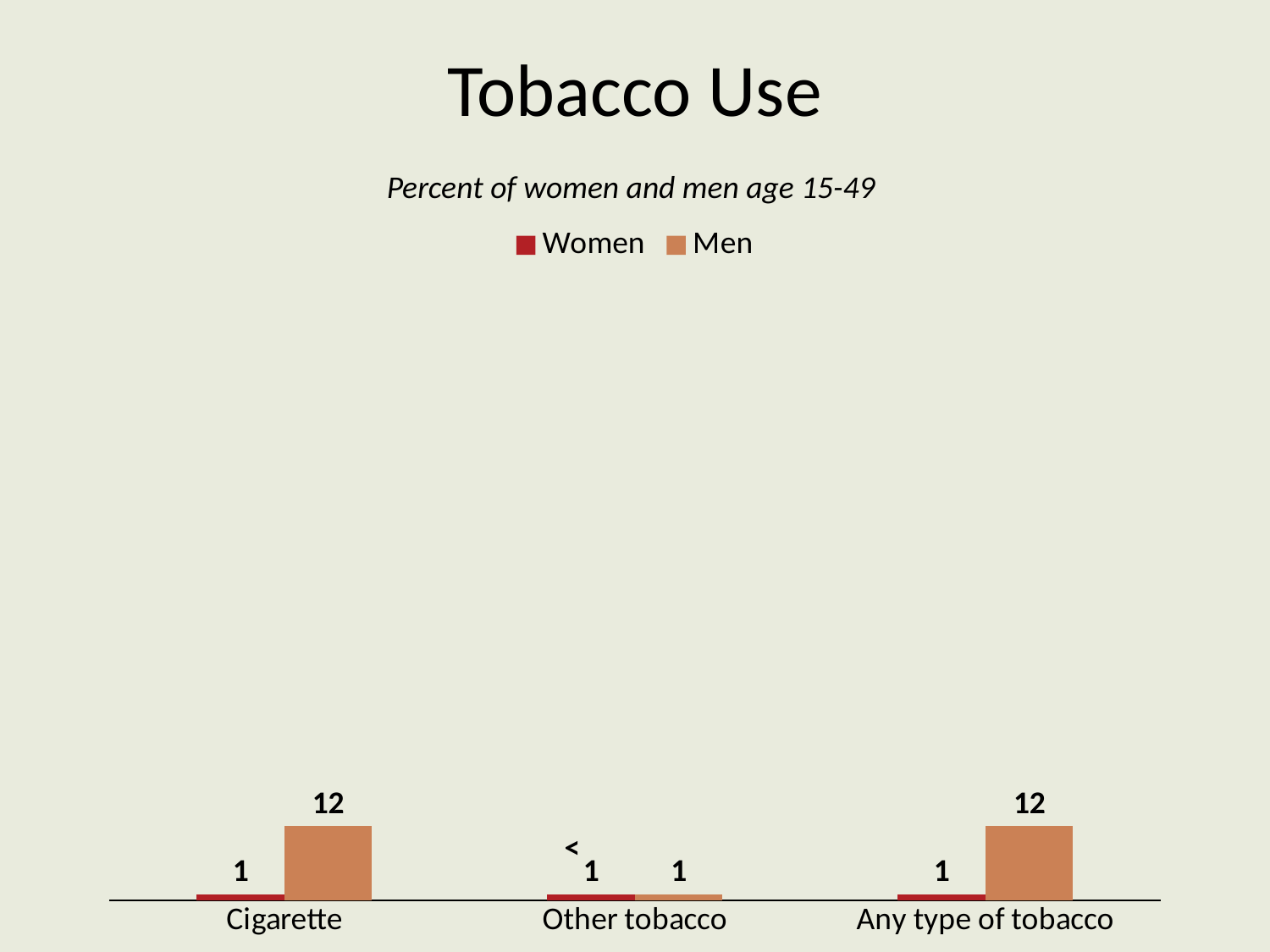

# Tobacco Use
Percent of women and men age 15-49

### Chart

| Category | Women | Men |
|---|---|---|
| Cigarette | 1.0 | 12.0 |
| Other tobacco | 1.0 | 1.0 |
| Any type of tobacco | 1.0 | 12.0 |
<